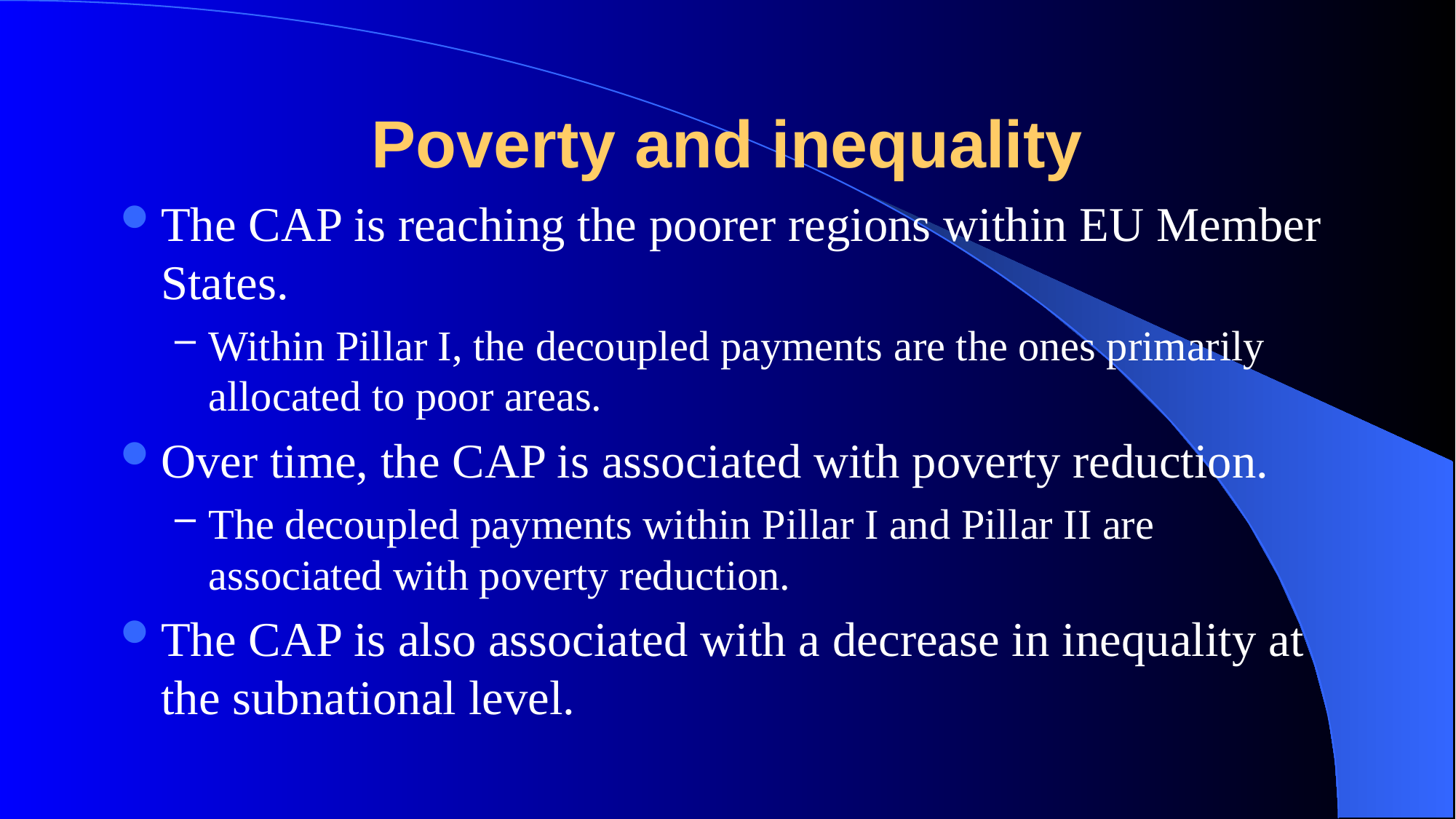

# Poverty and inequality
The CAP is reaching the poorer regions within EU Member States.
Within Pillar I, the decoupled payments are the ones primarily allocated to poor areas.
Over time, the CAP is associated with poverty reduction.
The decoupled payments within Pillar I and Pillar II are associated with poverty reduction.
The CAP is also associated with a decrease in inequality at the subnational level.